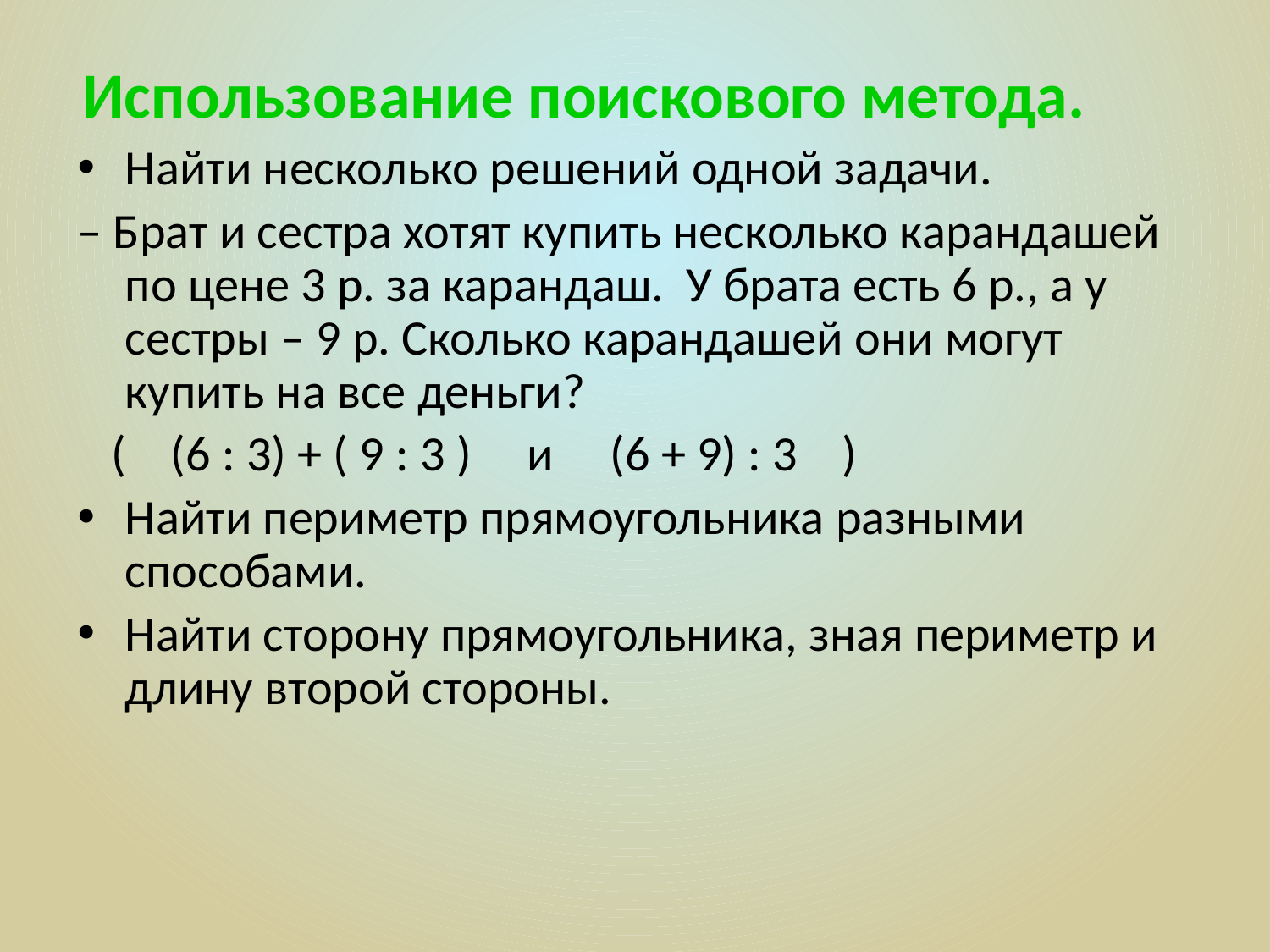

# Использование поискового метода.
Найти несколько решений одной задачи.
– Брат и сестра хотят купить несколько карандашей по цене 3 р. за карандаш.  У брата есть 6 р., а у сестры – 9 р. Сколько карандашей они могут купить на все деньги?
   (    (6 : 3) + ( 9 : 3 )     и     (6 + 9) : 3    )
Найти периметр прямоугольника разными способами.
Найти сторону прямоугольника, зная периметр и длину второй стороны.